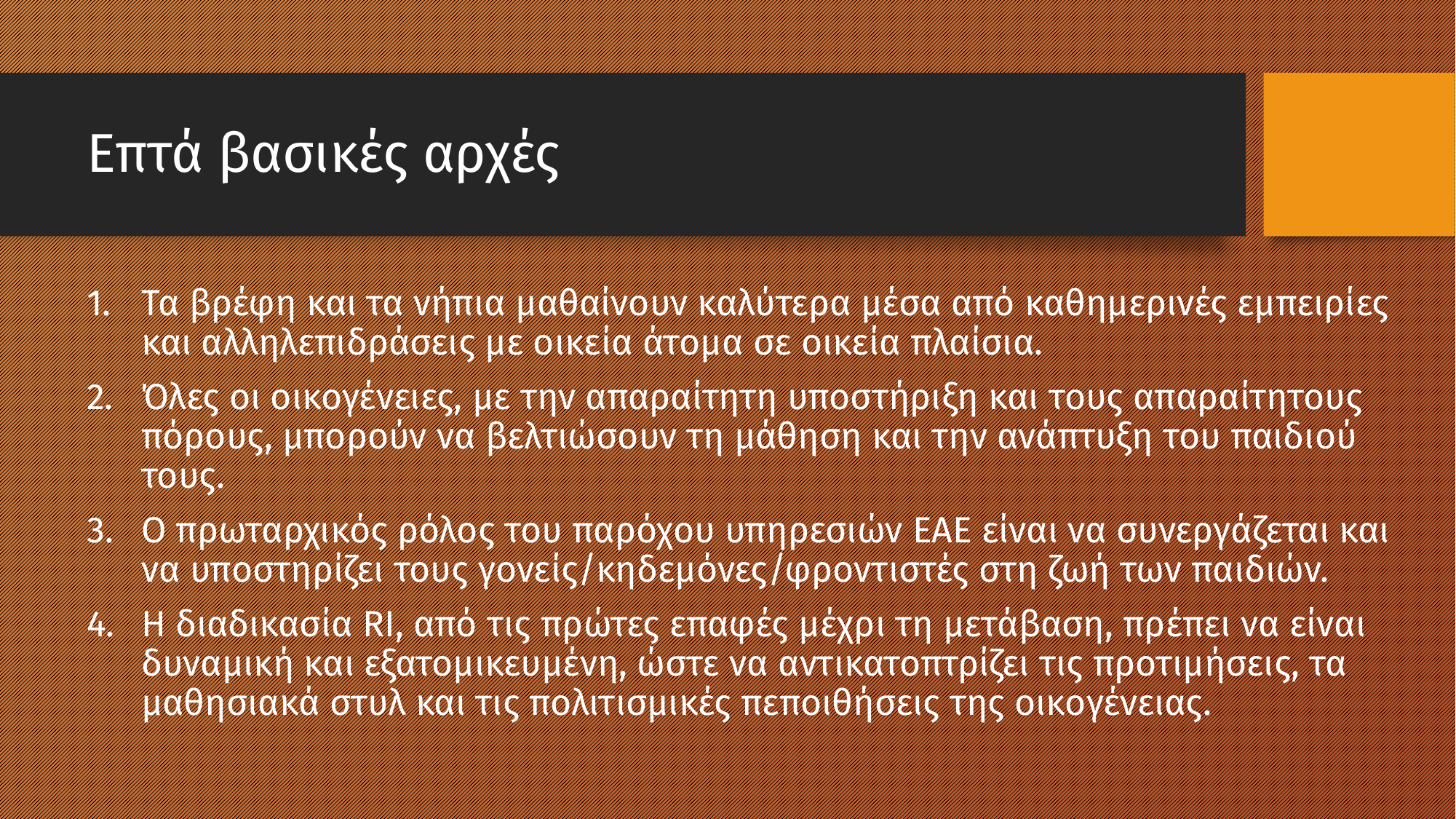

# Επτά βασικές αρχές
Τα βρέφη και τα νήπια μαθαίνουν καλύτερα μέσα από καθημερινές εμπειρίες και αλληλεπιδράσεις με οικεία άτομα σε οικεία πλαίσια.
Όλες οι οικογένειες, με την απαραίτητη υποστήριξη και τους απαραίτητους πόρους, μπορούν να βελτιώσουν τη μάθηση και την ανάπτυξη του παιδιού τους.
Ο πρωταρχικός ρόλος του παρόχου υπηρεσιών ΕΑΕ είναι να συνεργάζεται και να υποστηρίζει τους γονείς/κηδεμόνες/φροντιστές στη ζωή των παιδιών.
Η διαδικασία RI, από τις πρώτες επαφές μέχρι τη μετάβαση, πρέπει να είναι δυναμική και εξατομικευμένη, ώστε να αντικατοπτρίζει τις προτιμήσεις, τα μαθησιακά στυλ και τις πολιτισμικές πεποιθήσεις της οικογένειας.